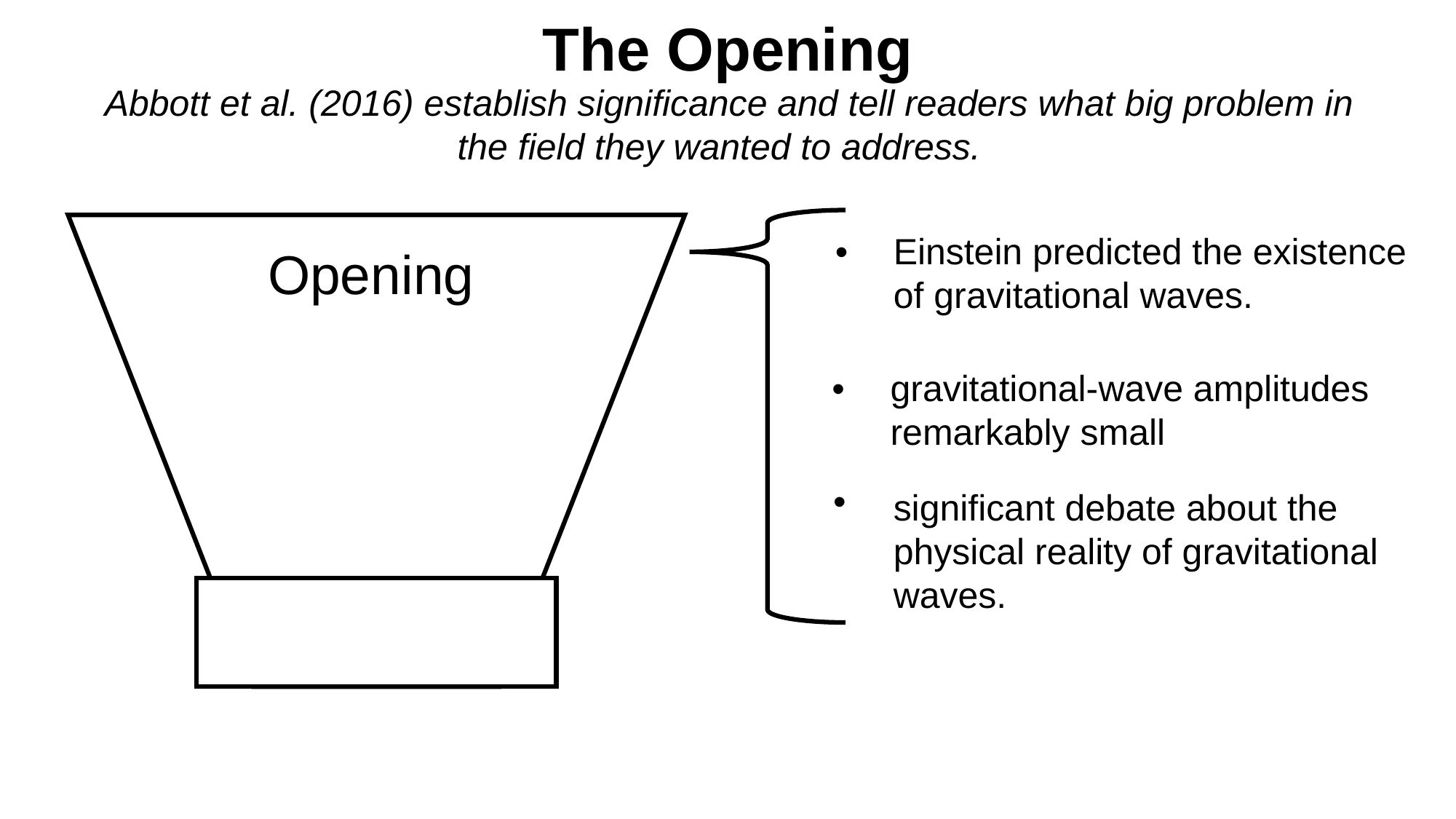

The Opening
Abbott et al. (2016) establish significance and tell readers what big problem in the field they wanted to address.

•
Einstein predicted the existence of gravitational waves.
Opening
•
gravitational-wave amplitudes remarkably small
•
significant debate about the physical reality of gravitational waves.